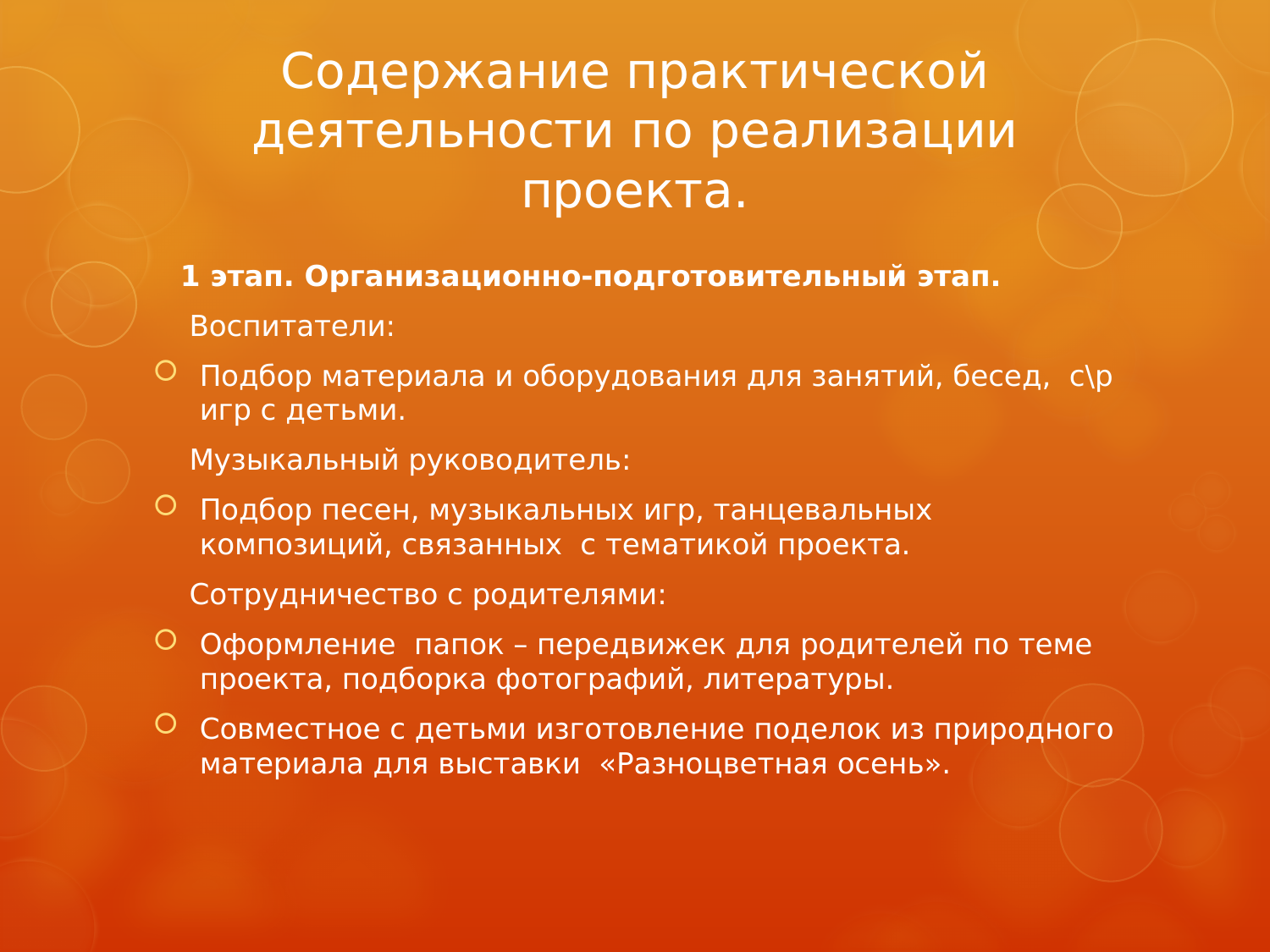

# Содержание практической деятельности по реализации проекта.
   1 этап. Организационно-подготовительный этап.
    Воспитатели:
Подбор материала и оборудования для занятий, бесед,  с\р игр с детьми.
    Музыкальный руководитель:
Подбор песен, музыкальных игр, танцевальных композиций, связанных  с тематикой проекта.
    Сотрудничество с родителями:
Оформление  папок – передвижек для родителей по теме проекта, подборка фотографий, литературы.
Совместное с детьми изготовление поделок из природного материала для выставки  «Разноцветная осень».